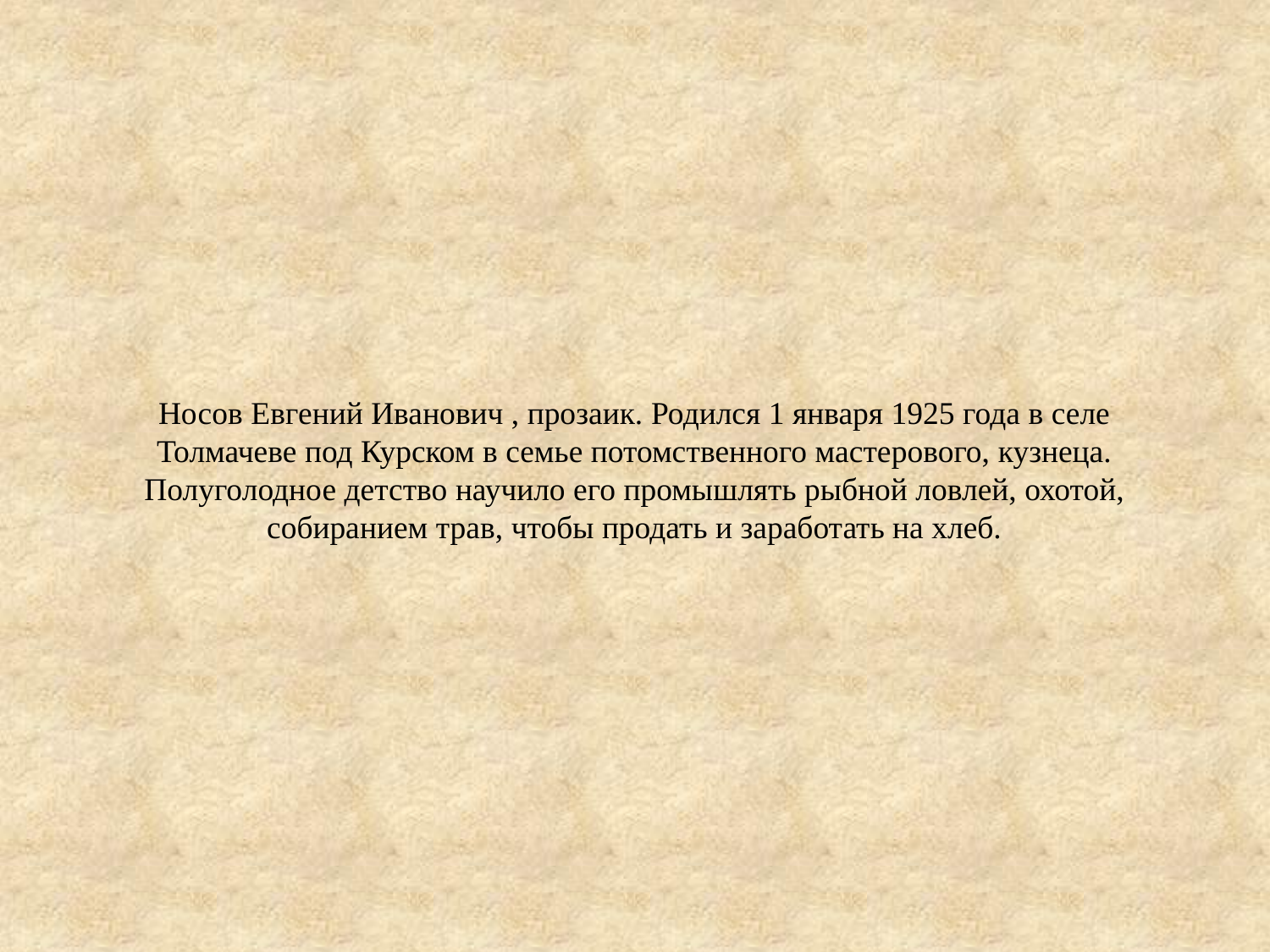

# Носов Евгений Иванович , прозаик. Родился 1 января 1925 года в селе Толмачеве под Курском в семье потомственного мастерового, кузнеца. Полуголодное детство научило его промышлять рыбной ловлей, охотой, собиранием трав, чтобы продать и заработать на хлеб.